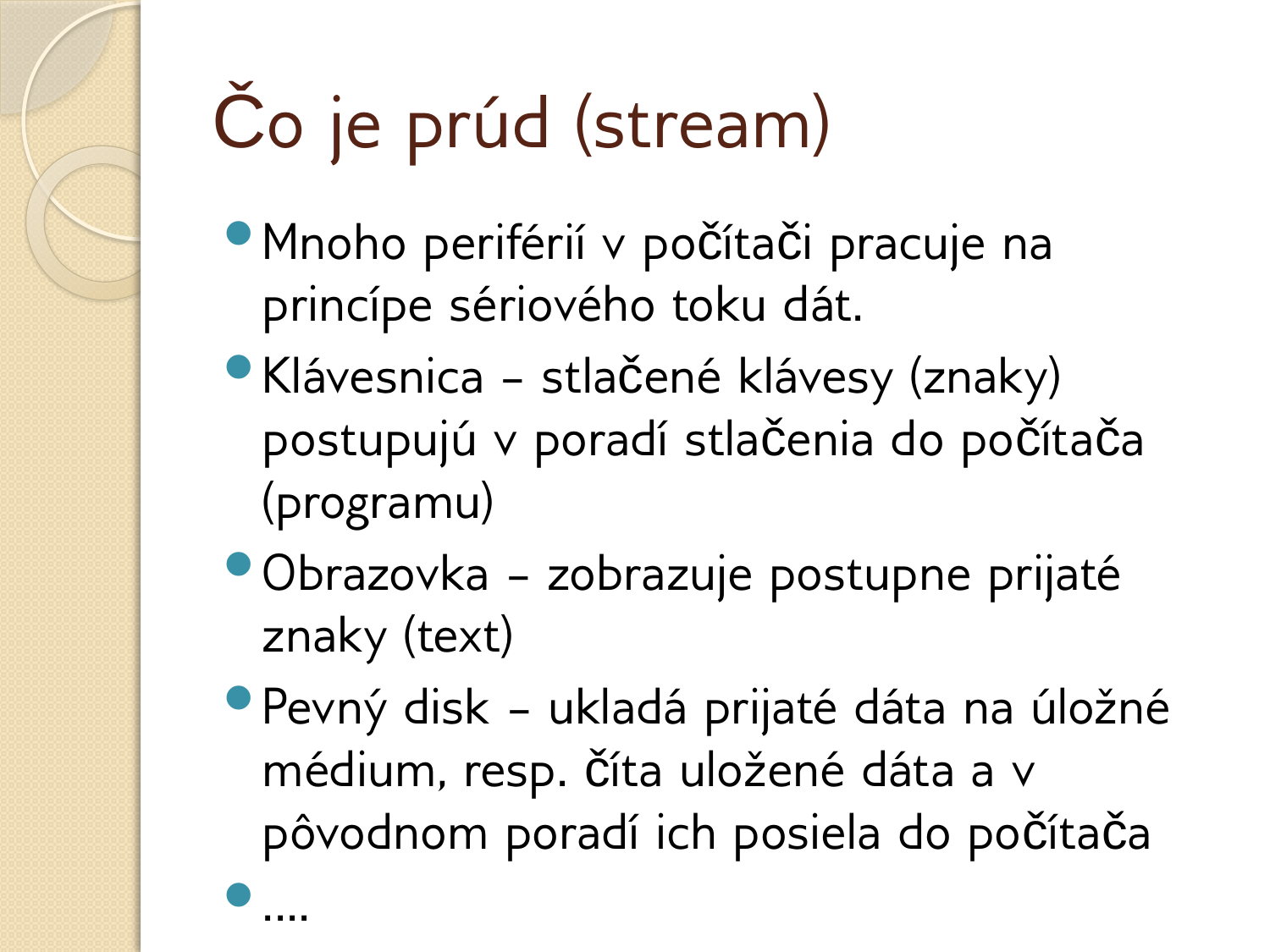

# Čo je prúd (stream)
Mnoho periférií v počítači pracuje na princípe sériového toku dát.
Klávesnica – stlačené klávesy (znaky) postupujú v poradí stlačenia do počítača (programu)
Obrazovka – zobrazuje postupne prijaté znaky (text)
Pevný disk – ukladá prijaté dáta na úložné médium, resp. číta uložené dáta a v pôvodnom poradí ich posiela do počítača
....